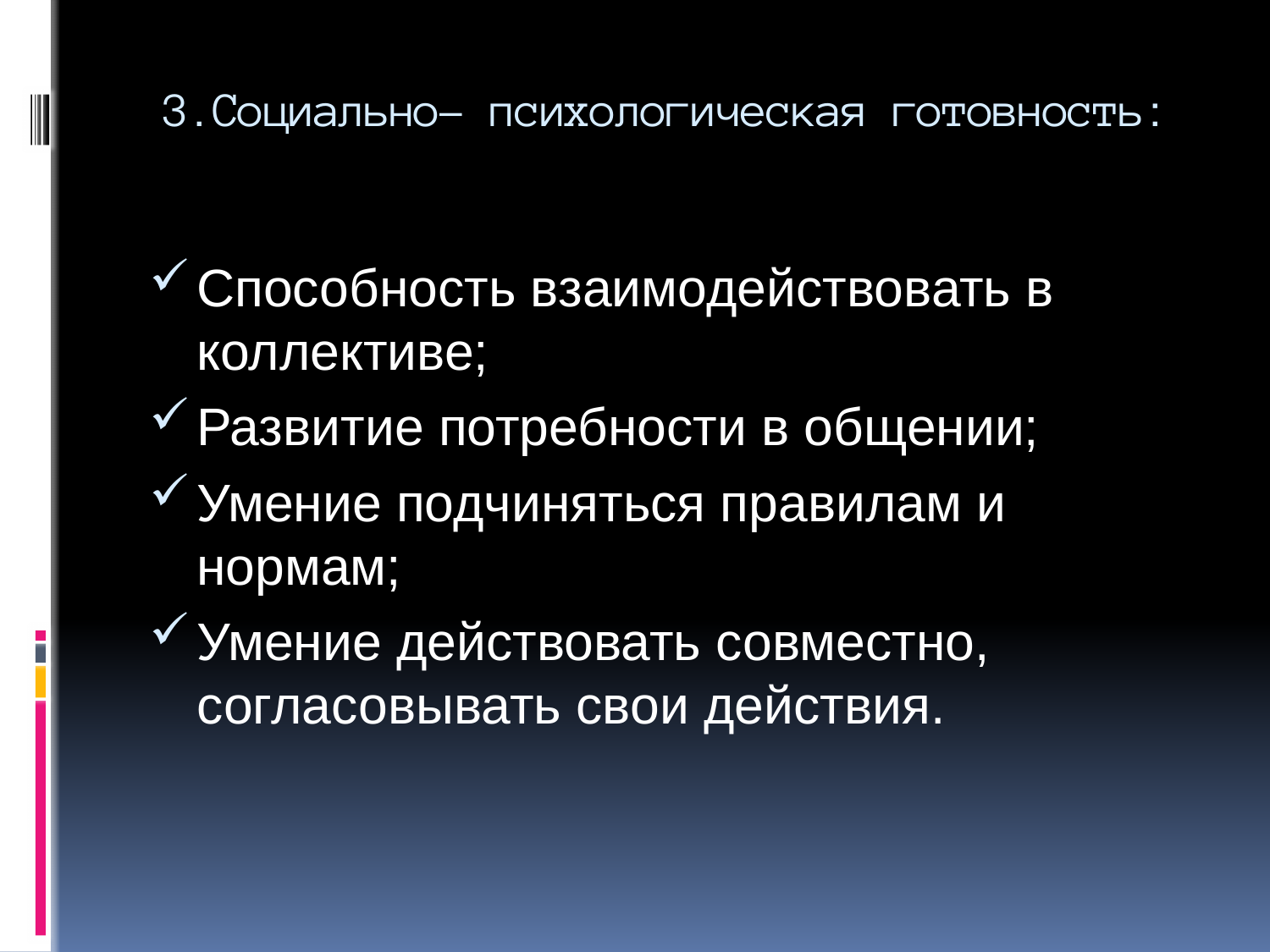

# 3.Социально- психологическая готовность:
Способность взаимодействовать в коллективе;
Развитие потребности в общении;
Умение подчиняться правилам и нормам;
Умение действовать совместно, согласовывать свои действия.